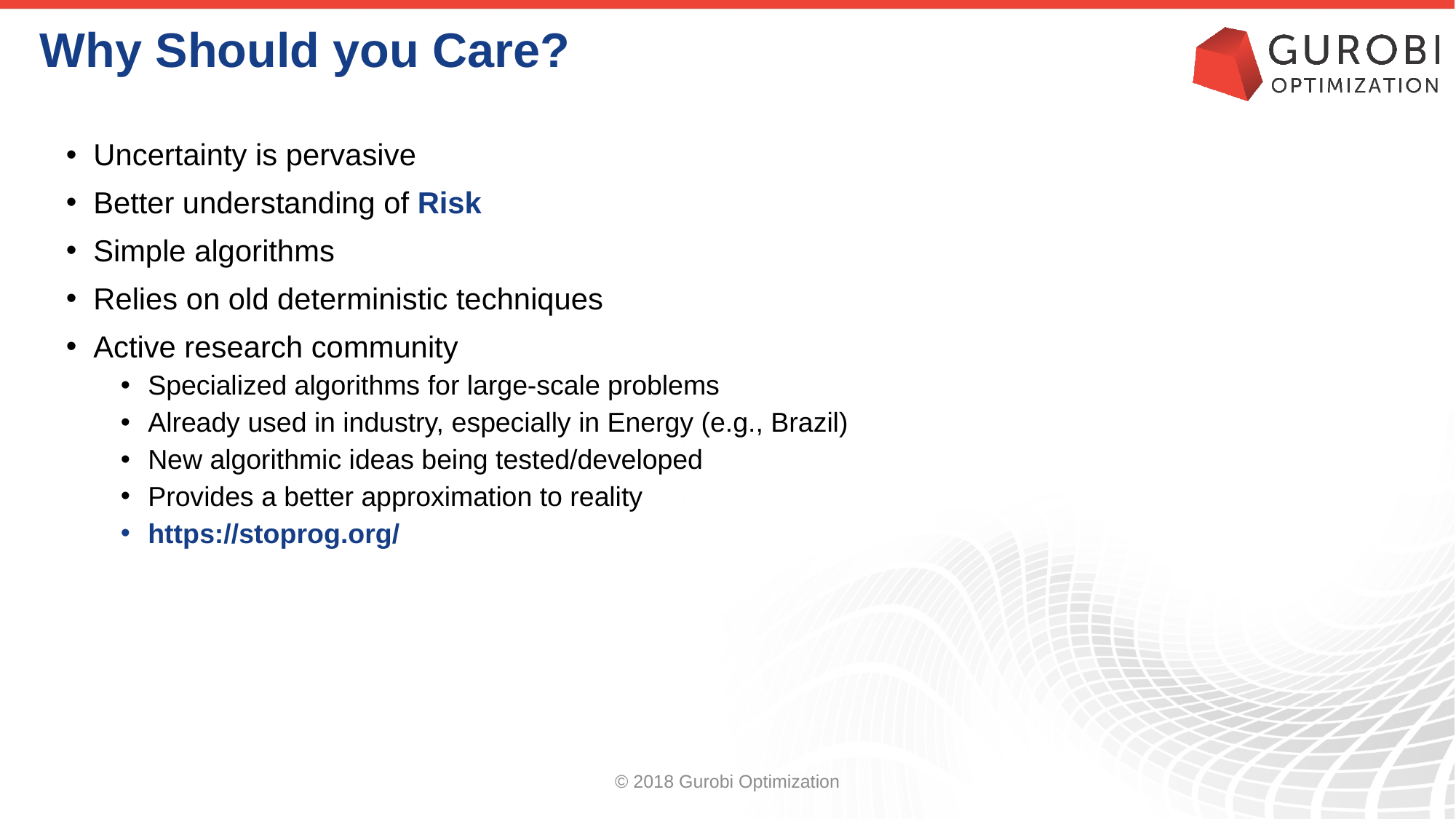

# Why Should you Care?
Uncertainty is pervasive
Better understanding of Risk
Simple algorithms
Relies on old deterministic techniques
Active research community
Specialized algorithms for large-scale problems
Already used in industry, especially in Energy (e.g., Brazil)
New algorithmic ideas being tested/developed
Provides a better approximation to reality
https://stoprog.org/
© 2018 Gurobi Optimization